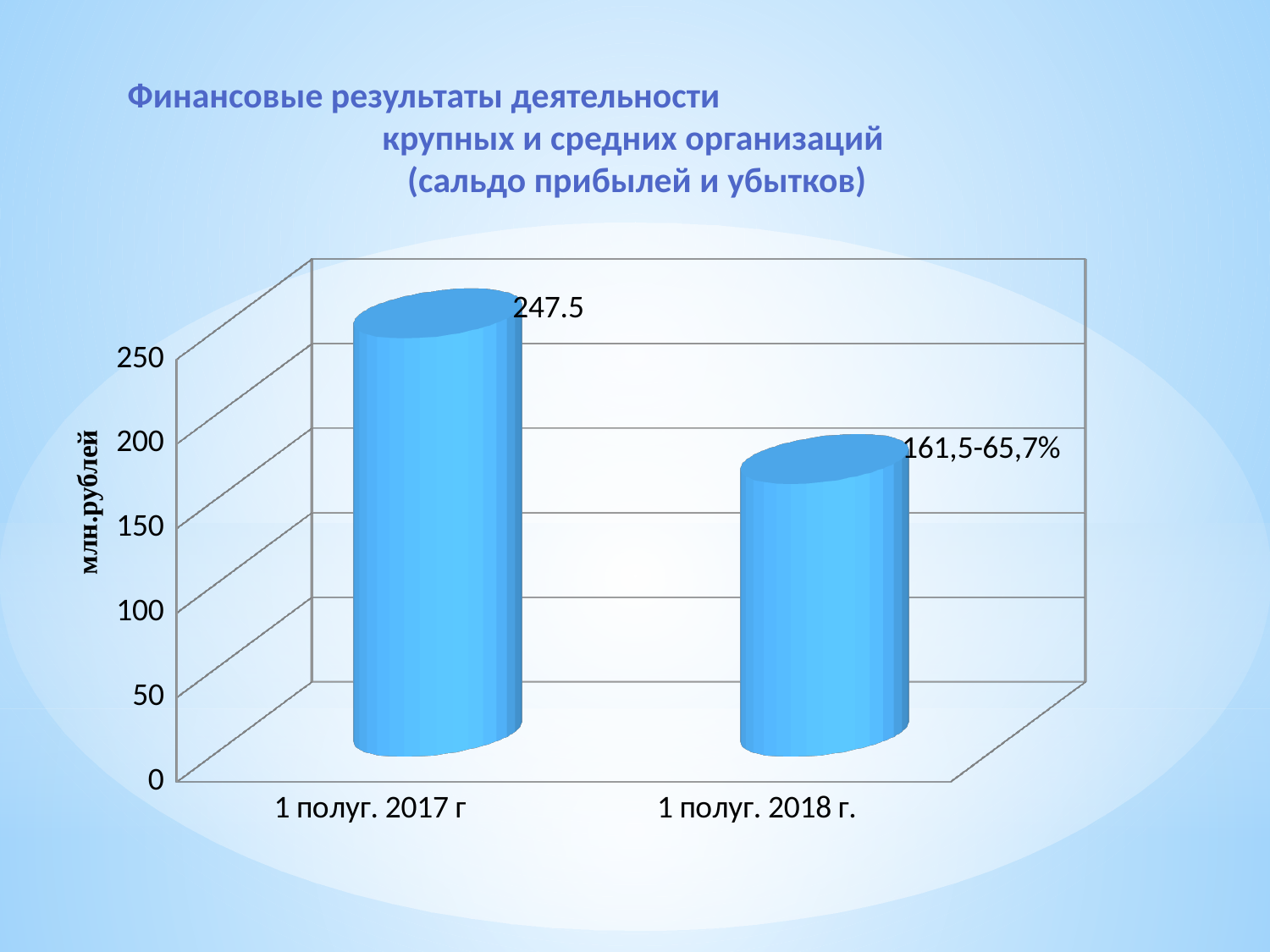

Финансовые результаты деятельности                                                      крупных и средних организаций
(сальдо прибылей и убытков)

[unsupported chart]

млн.рублей